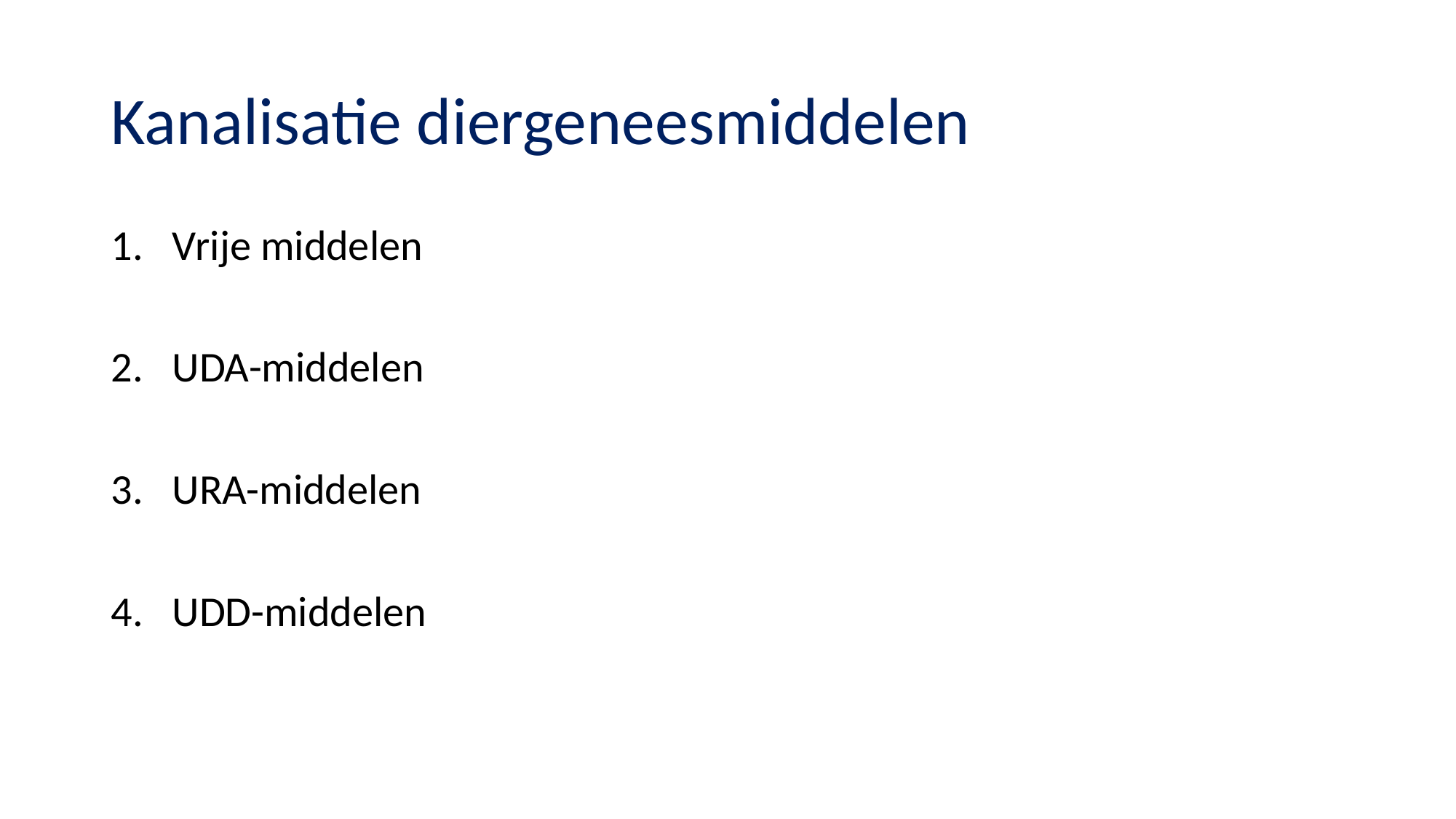

# Kanalisatie diergeneesmiddelen
Vrije middelen

UDA-middelen

URA-middelen

UDD-middelen